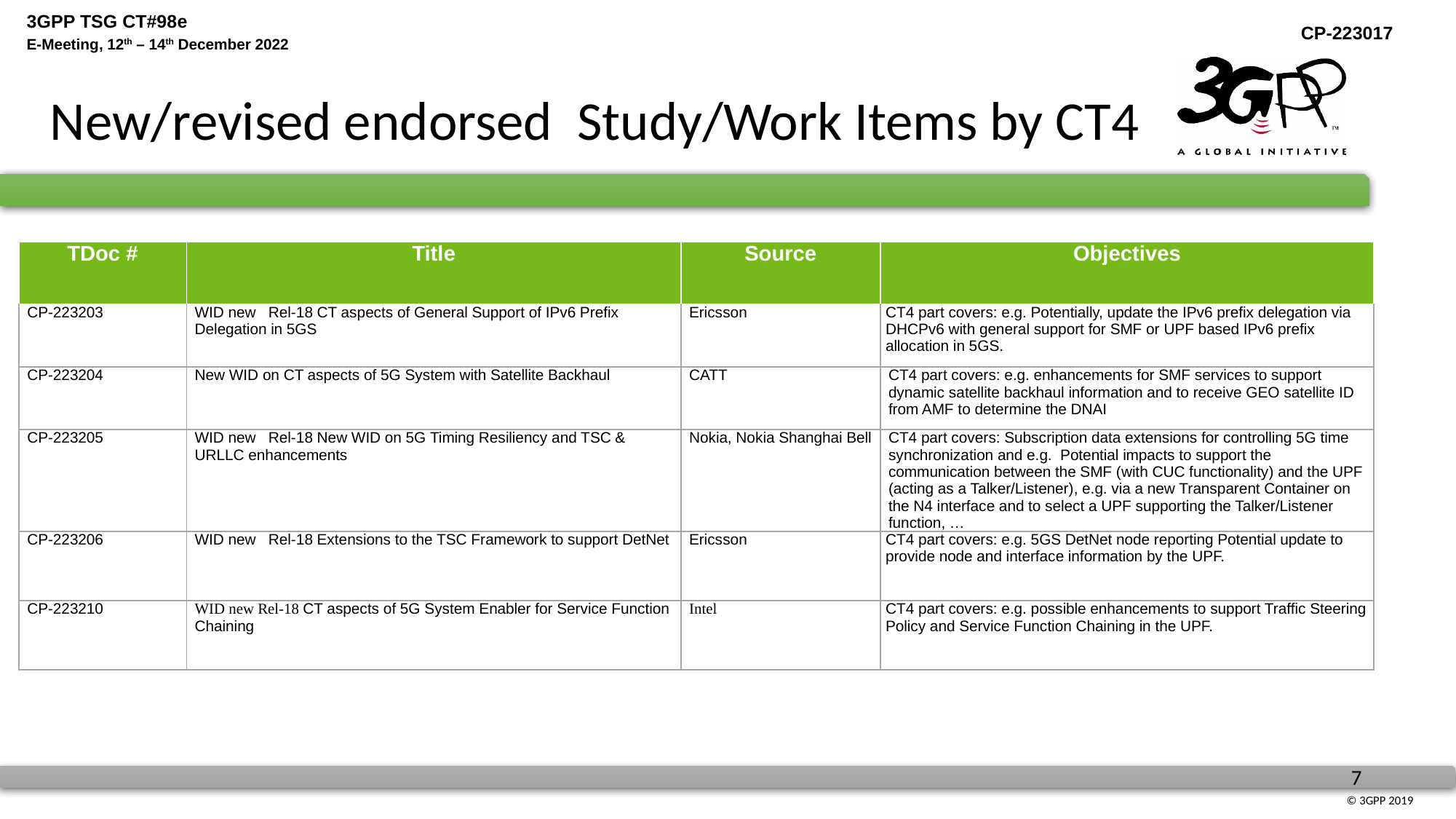

# New/revised endorsed  Study/Work Items by CT4
| TDoc # | Title | Source | Objectives |
| --- | --- | --- | --- |
| CP-223203 | WID new Rel-18 CT aspects of General Support of IPv6 Prefix Delegation in 5GS | Ericsson | CT4 part covers: e.g. Potentially, update the IPv6 prefix delegation via DHCPv6 with general support for SMF or UPF based IPv6 prefix allocation in 5GS. |
| CP-223204 | New WID on CT aspects of 5G System with Satellite Backhaul | CATT | CT4 part covers: e.g. enhancements for SMF services to support dynamic satellite backhaul information and to receive GEO satellite ID from AMF to determine the DNAI |
| CP-223205 | WID new Rel-18 New WID on 5G Timing Resiliency and TSC & URLLC enhancements | Nokia, Nokia Shanghai Bell | CT4 part covers: Subscription data extensions for controlling 5G time synchronization and e.g. Potential impacts to support the communication between the SMF (with CUC functionality) and the UPF (acting as a Talker/Listener), e.g. via a new Transparent Container on the N4 interface and to select a UPF supporting the Talker/Listener function, … |
| CP-223206 | WID new Rel-18 Extensions to the TSC Framework to support DetNet | Ericsson | CT4 part covers: e.g. 5GS DetNet node reporting Potential update to provide node and interface information by the UPF. |
| CP-223210 | WID new Rel-18 CT aspects of 5G System Enabler for Service Function Chaining | Intel | CT4 part covers: e.g. possible enhancements to support Traffic Steering Policy and Service Function Chaining in the UPF. |